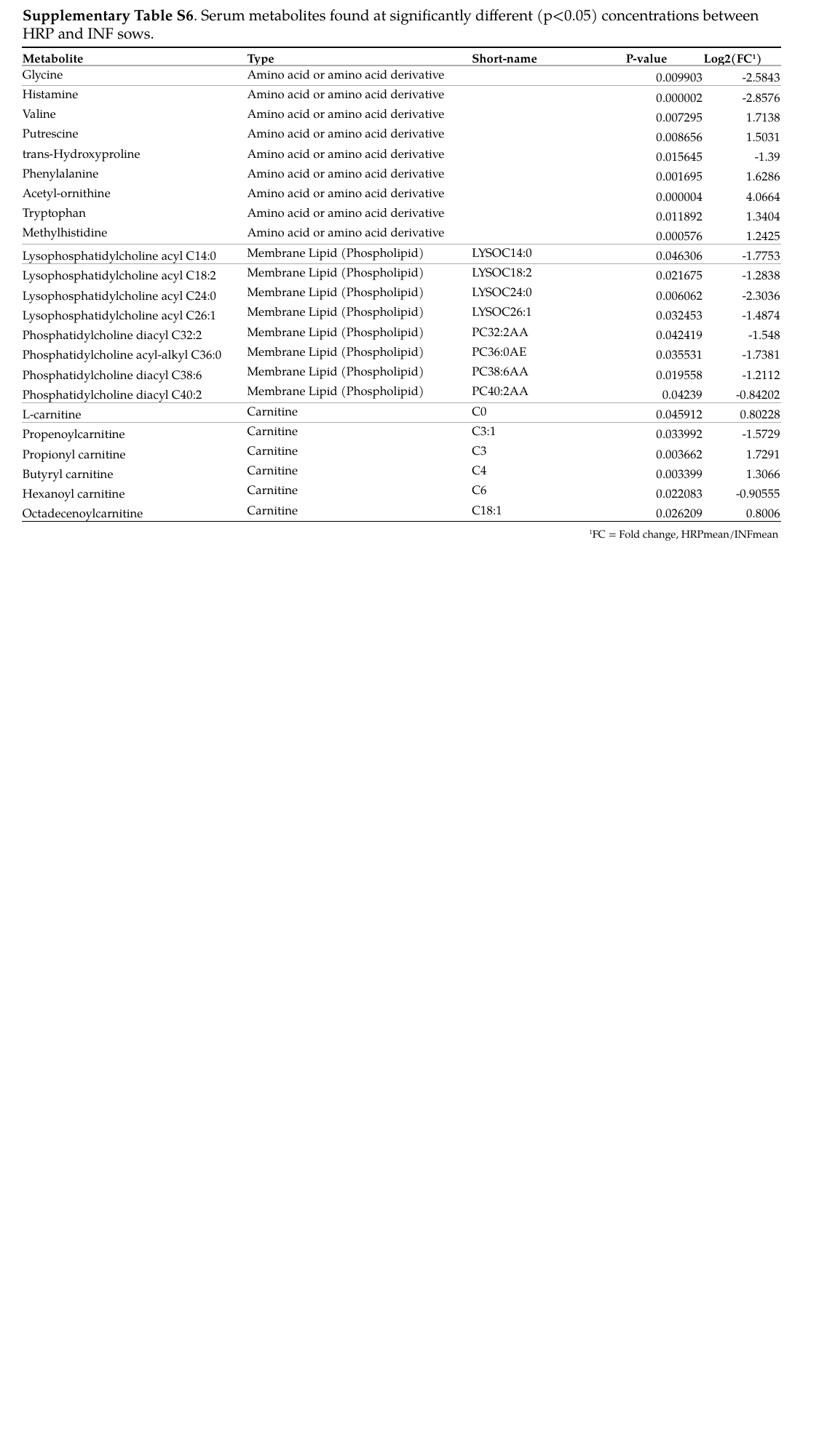

Supplementary Table S6. Serum metabolites found at significantly different (p<0.05) concentrations between HRP and INF sows.
| Metabolite | Type | Short-name | P-value | Log2(FC1) |
| --- | --- | --- | --- | --- |
| Glycine | Amino acid or amino acid derivative |  | 0.009903 | -2.5843 |
| Histamine | Amino acid or amino acid derivative |  | 0.000002 | -2.8576 |
| Valine | Amino acid or amino acid derivative |  | 0.007295 | 1.7138 |
| Putrescine | Amino acid or amino acid derivative |  | 0.008656 | 1.5031 |
| trans-Hydroxyproline | Amino acid or amino acid derivative |  | 0.015645 | -1.39 |
| Phenylalanine | Amino acid or amino acid derivative |  | 0.001695 | 1.6286 |
| Acetyl-ornithine | Amino acid or amino acid derivative |  | 0.000004 | 4.0664 |
| Tryptophan | Amino acid or amino acid derivative |  | 0.011892 | 1.3404 |
| Methylhistidine | Amino acid or amino acid derivative |  | 0.000576 | 1.2425 |
| Lysophosphatidylcholine acyl C14:0 | Membrane Lipid (Phospholipid) | LYSOC14:0 | 0.046306 | -1.7753 |
| Lysophosphatidylcholine acyl C18:2 | Membrane Lipid (Phospholipid) | LYSOC18:2 | 0.021675 | -1.2838 |
| Lysophosphatidylcholine acyl C24:0 | Membrane Lipid (Phospholipid) | LYSOC24:0 | 0.006062 | -2.3036 |
| Lysophosphatidylcholine acyl C26:1 | Membrane Lipid (Phospholipid) | LYSOC26:1 | 0.032453 | -1.4874 |
| Phosphatidylcholine diacyl C32:2 | Membrane Lipid (Phospholipid) | PC32:2AA | 0.042419 | -1.548 |
| Phosphatidylcholine acyl-alkyl C36:0 | Membrane Lipid (Phospholipid) | PC36:0AE | 0.035531 | -1.7381 |
| Phosphatidylcholine diacyl C38:6 | Membrane Lipid (Phospholipid) | PC38:6AA | 0.019558 | -1.2112 |
| Phosphatidylcholine diacyl C40:2 | Membrane Lipid (Phospholipid) | PC40:2AA | 0.04239 | -0.84202 |
| L-carnitine | Carnitine | C0 | 0.045912 | 0.80228 |
| Propenoylcarnitine | Carnitine | C3:1 | 0.033992 | -1.5729 |
| Propionyl carnitine | Carnitine | C3 | 0.003662 | 1.7291 |
| Butyryl carnitine | Carnitine | C4 | 0.003399 | 1.3066 |
| Hexanoyl carnitine | Carnitine | C6 | 0.022083 | -0.90555 |
| Octadecenoylcarnitine | Carnitine | C18:1 | 0.026209 | 0.8006 |
1FC = Fold change, HRPmean/INFmean